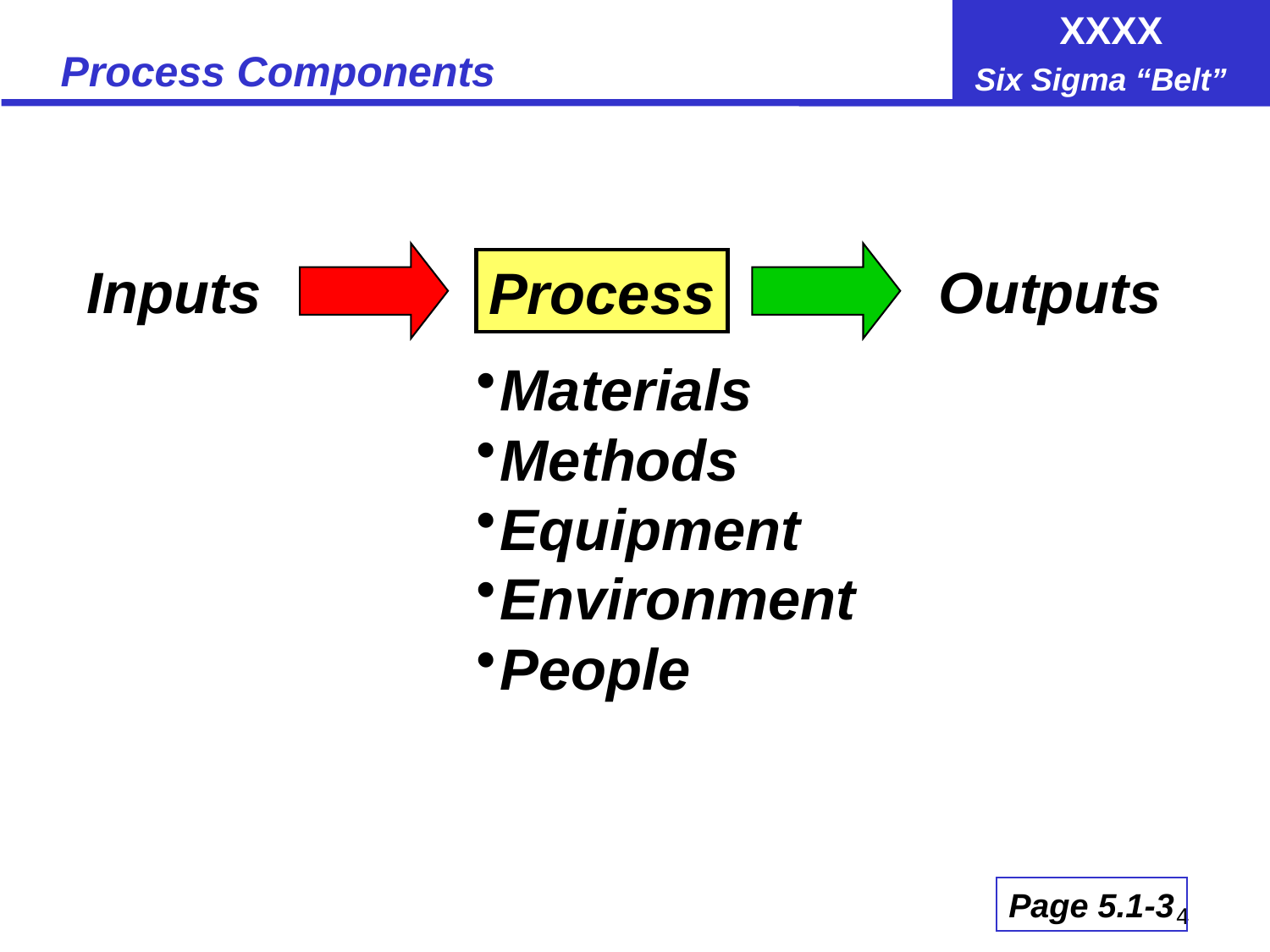

# Process Components

Inputs
Outputs
Process
Materials
Methods
Equipment
Environment
People
Page 5.1-3